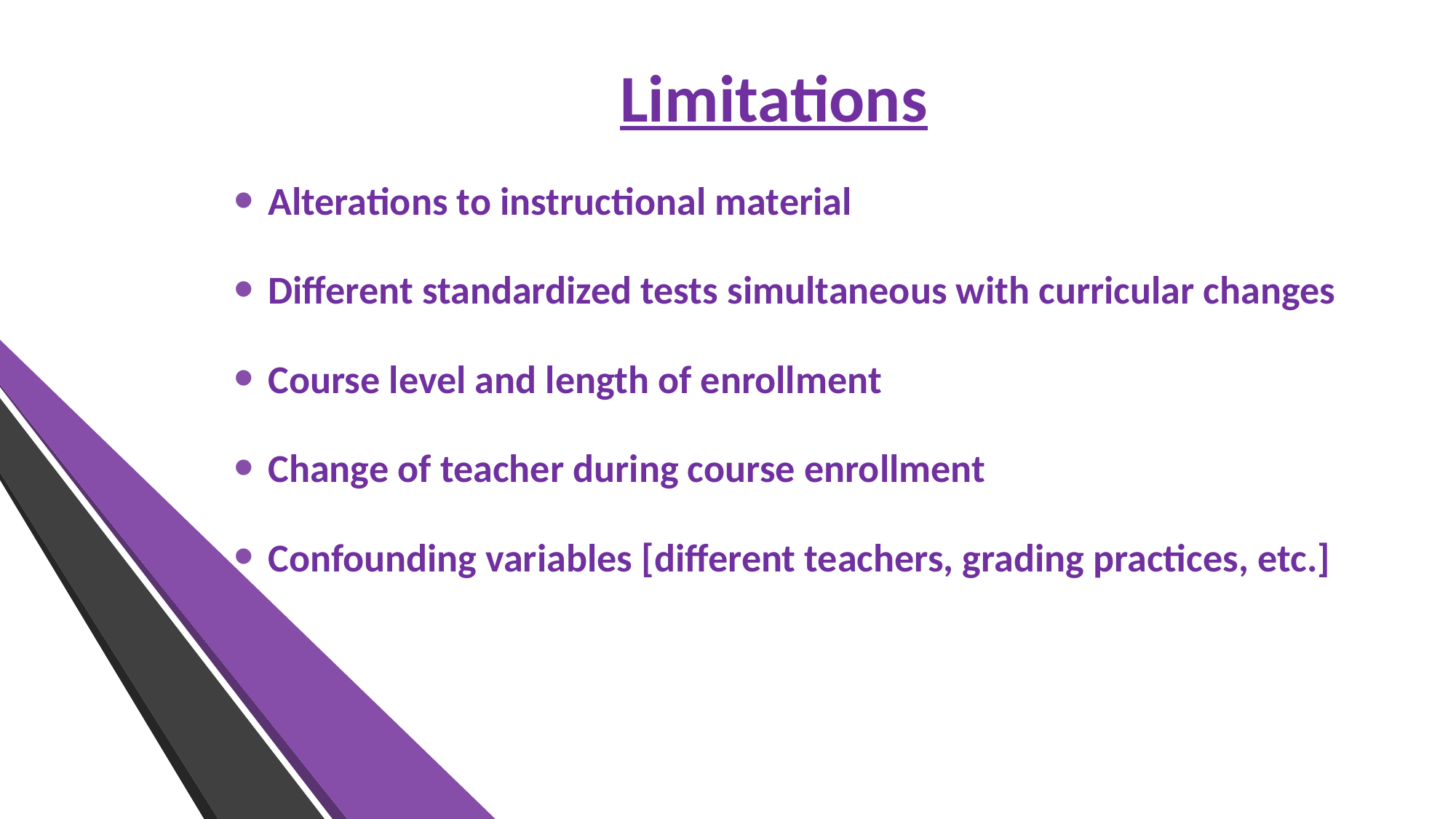

# Limitations
Alterations to instructional material
Different standardized tests simultaneous with curricular changes
Course level and length of enrollment
Change of teacher during course enrollment
Confounding variables [different teachers, grading practices, etc.]